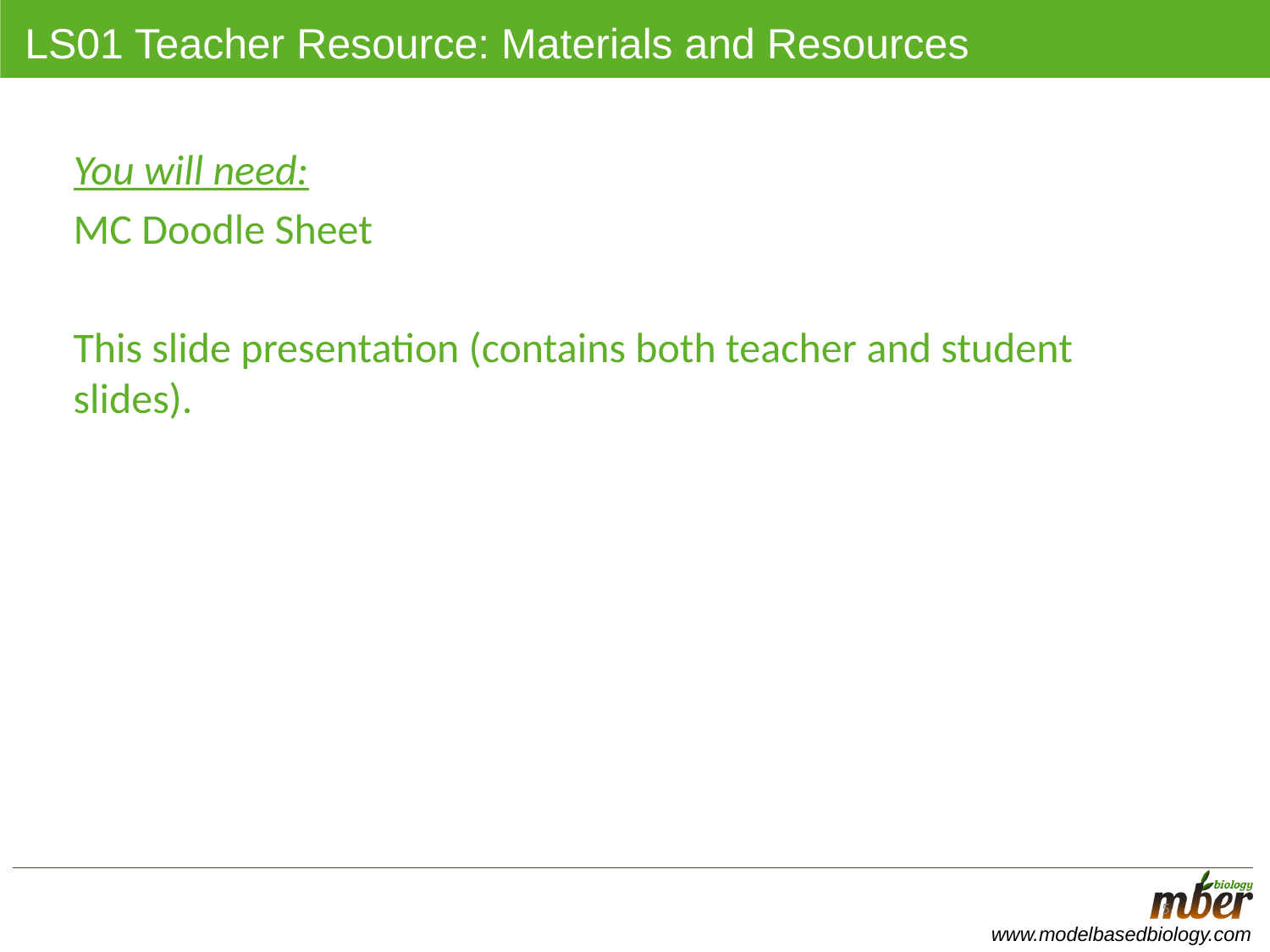

# LS01 Teacher Resource: Materials and Resources
You will need:
MC Doodle Sheet

This slide presentation (contains both teacher and student slides).
5